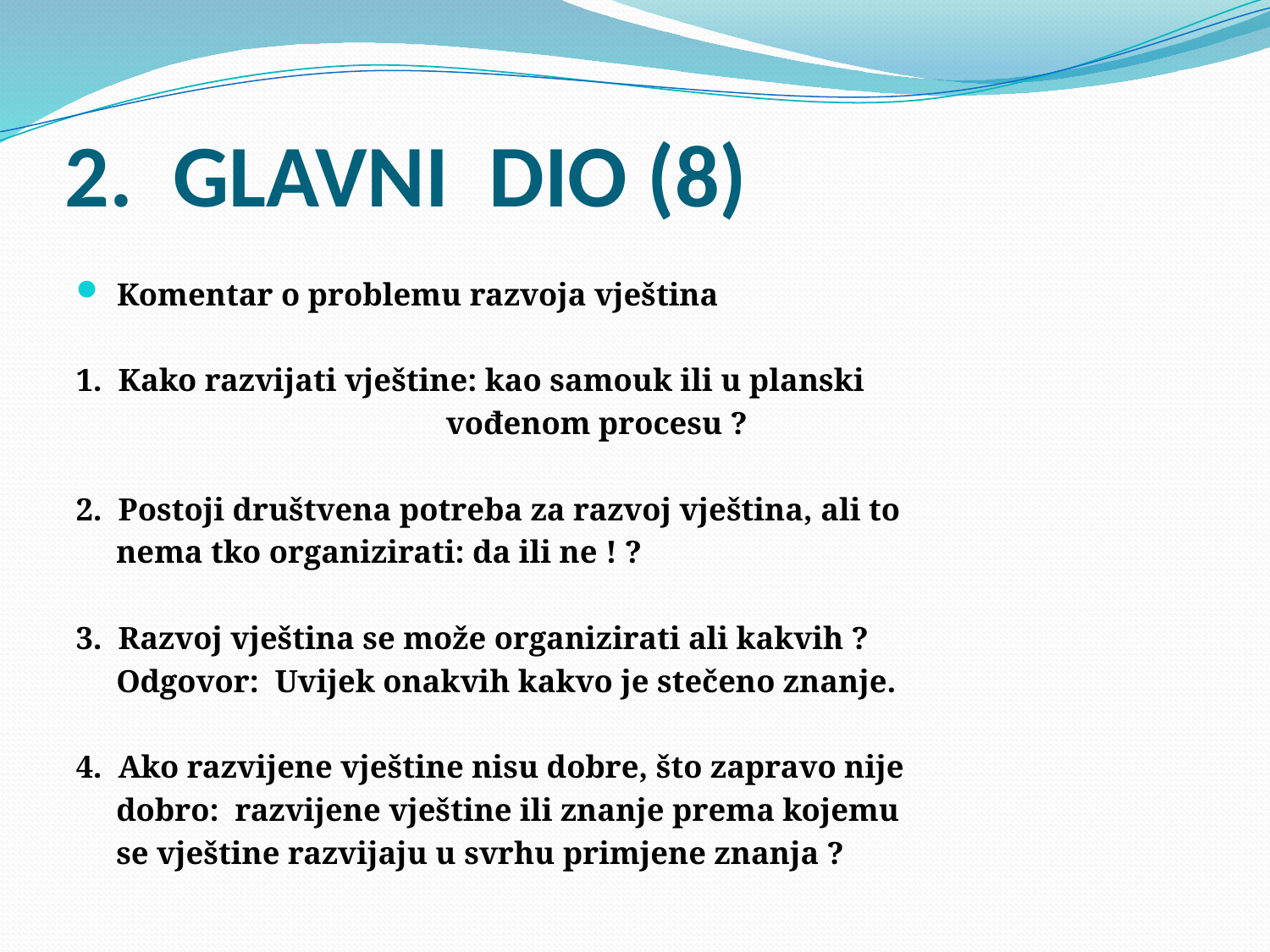

# 2.  GLAVNI  DIO (8)
 Komentar o problemu razvoja vještina

1.  Kako razvijati vještine: kao samouk ili u planski
                                              vođenom procesu ?

2.  Postoji društvena potreba za razvoj vještina, ali to
     nema tko organizirati: da ili ne ! ?

3.  Razvoj vještina se može organizirati ali kakvih ?
     Odgovor:  Uvijek onakvih kakvo je stečeno znanje.

4.  Ako razvijene vještine nisu dobre, što zapravo nije
     dobro:  razvijene vještine ili znanje prema kojemu
     se vještine razvijaju u svrhu primjene znanja ?